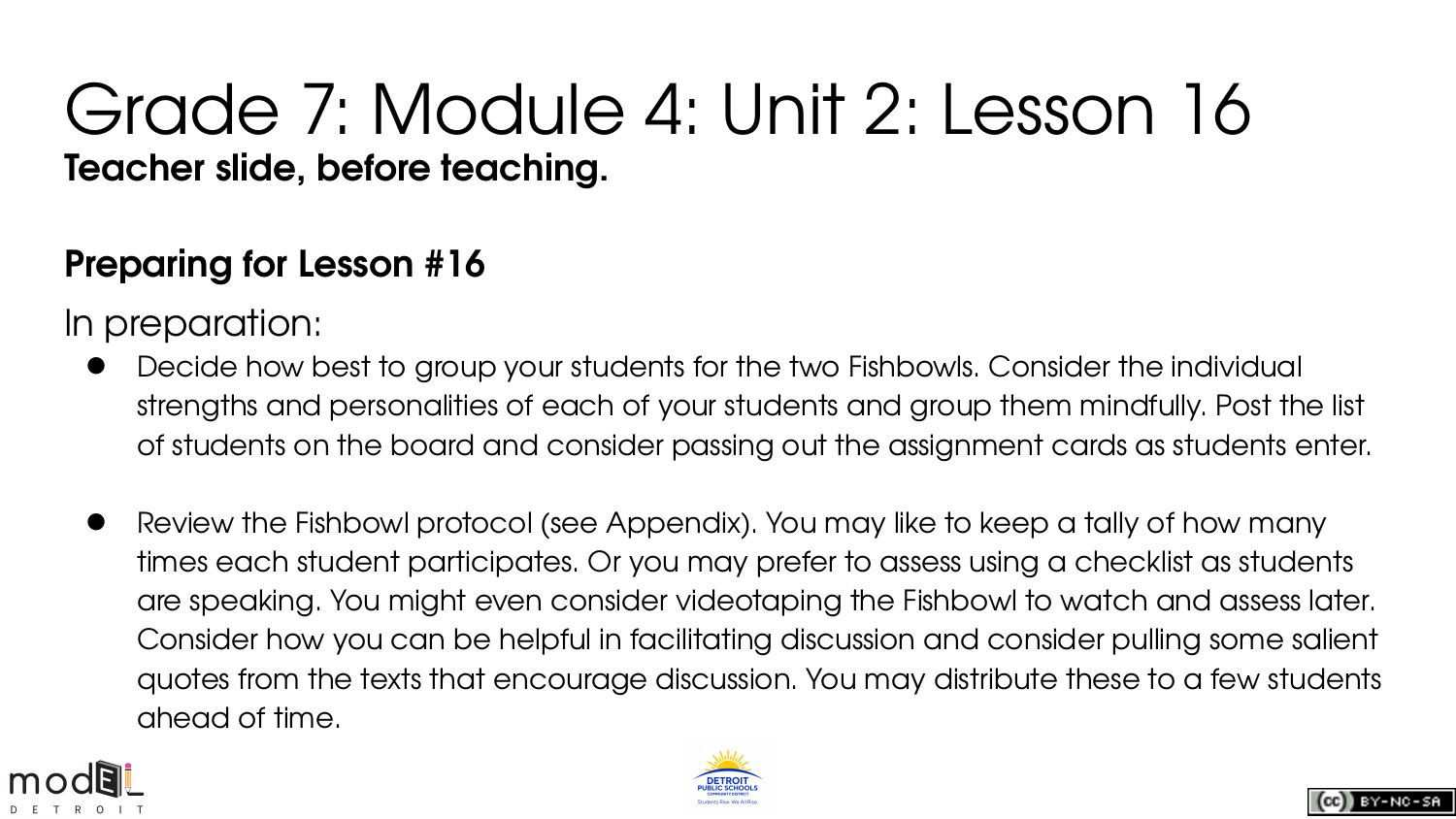

Grade 7: Module 4: Unit 2: Lesson 16
Teacher slide, before teaching.

Preparing for Lesson #16
In preparation:
Decide how best to group your students for the two Fishbowls. Consider the individual strengths and personalities of each of your students and group them mindfully. Post the list of students on the board and consider passing out the assignment cards as students enter.

Review the Fishbowl protocol (see Appendix). You may like to keep a tally of how many times each student participates. Or you may prefer to assess using a checklist as students are speaking. You might even consider videotaping the Fishbowl to watch and assess later. Consider how you can be helpful in facilitating discussion and consider pulling some salient quotes from the texts that encourage discussion. You may distribute these to a few students ahead of time.